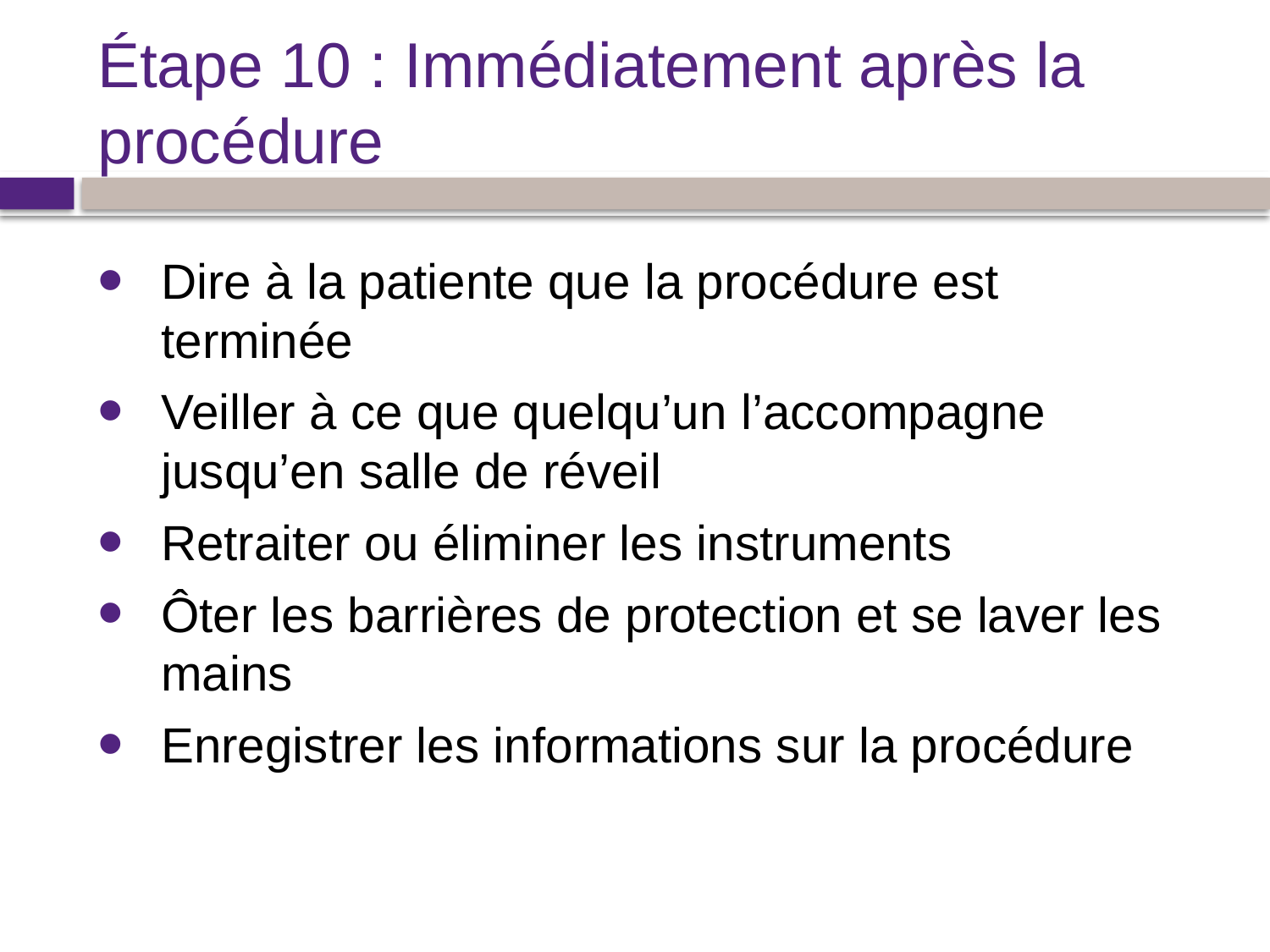

# Étape 10 : Immédiatement après la procédure
Dire à la patiente que la procédure est terminée
Veiller à ce que quelqu’un l’accompagne jusqu’en salle de réveil
Retraiter ou éliminer les instruments
Ôter les barrières de protection et se laver les mains
Enregistrer les informations sur la procédure